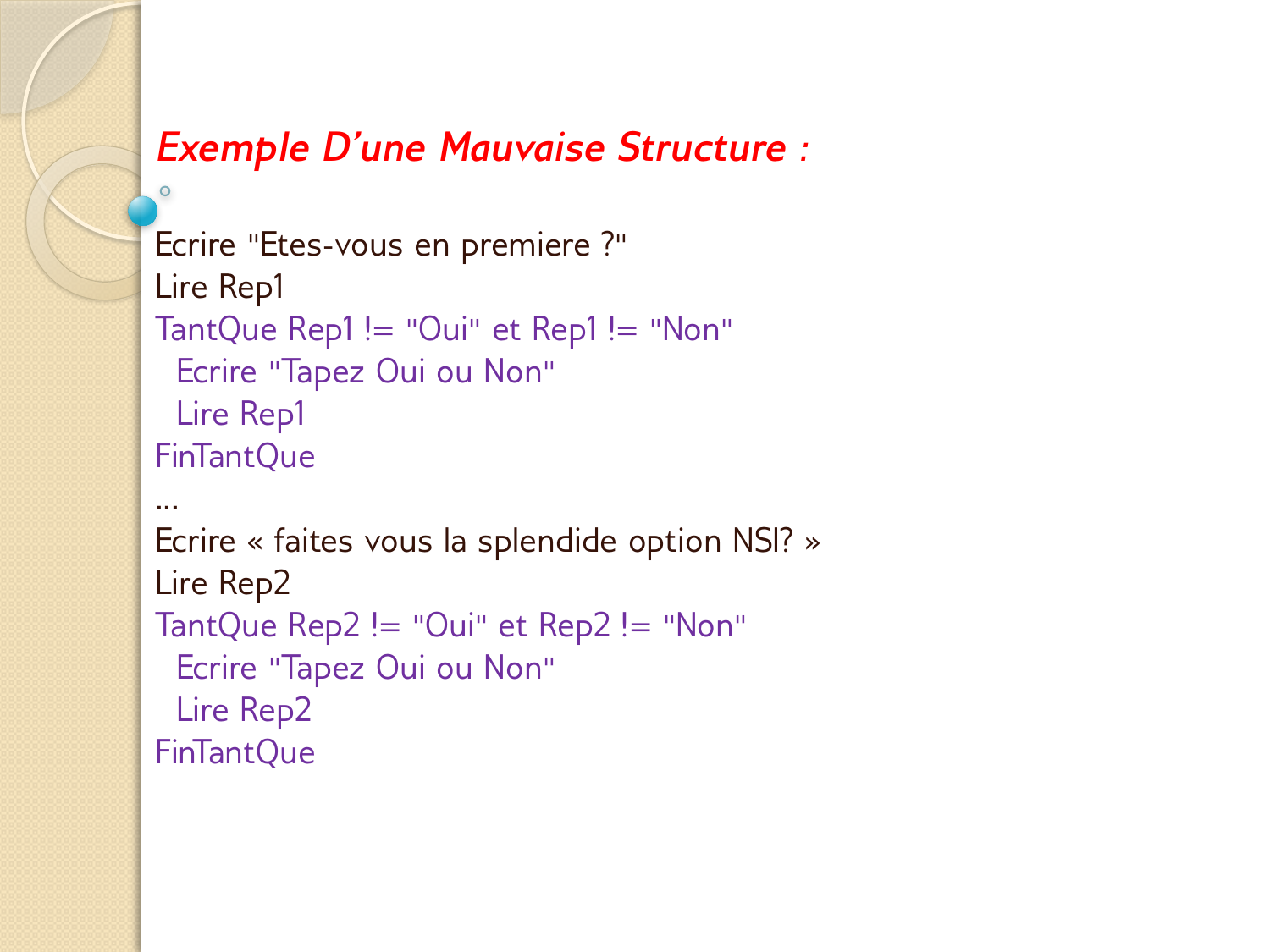

Exemple D’une Mauvaise Structure :
Ecrire "Etes-vous en premiere ?"
Lire Rep1
TantQue Rep1 != "Oui" et Rep1 != "Non"
  Ecrire "Tapez Oui ou Non"
  Lire Rep1
FinTantQue
...
Ecrire « faites vous la splendide option NSI? »
Lire Rep2
TantQue Rep2 != "Oui" et Rep2 != "Non"
  Ecrire "Tapez Oui ou Non"
  Lire Rep2
FinTantQue